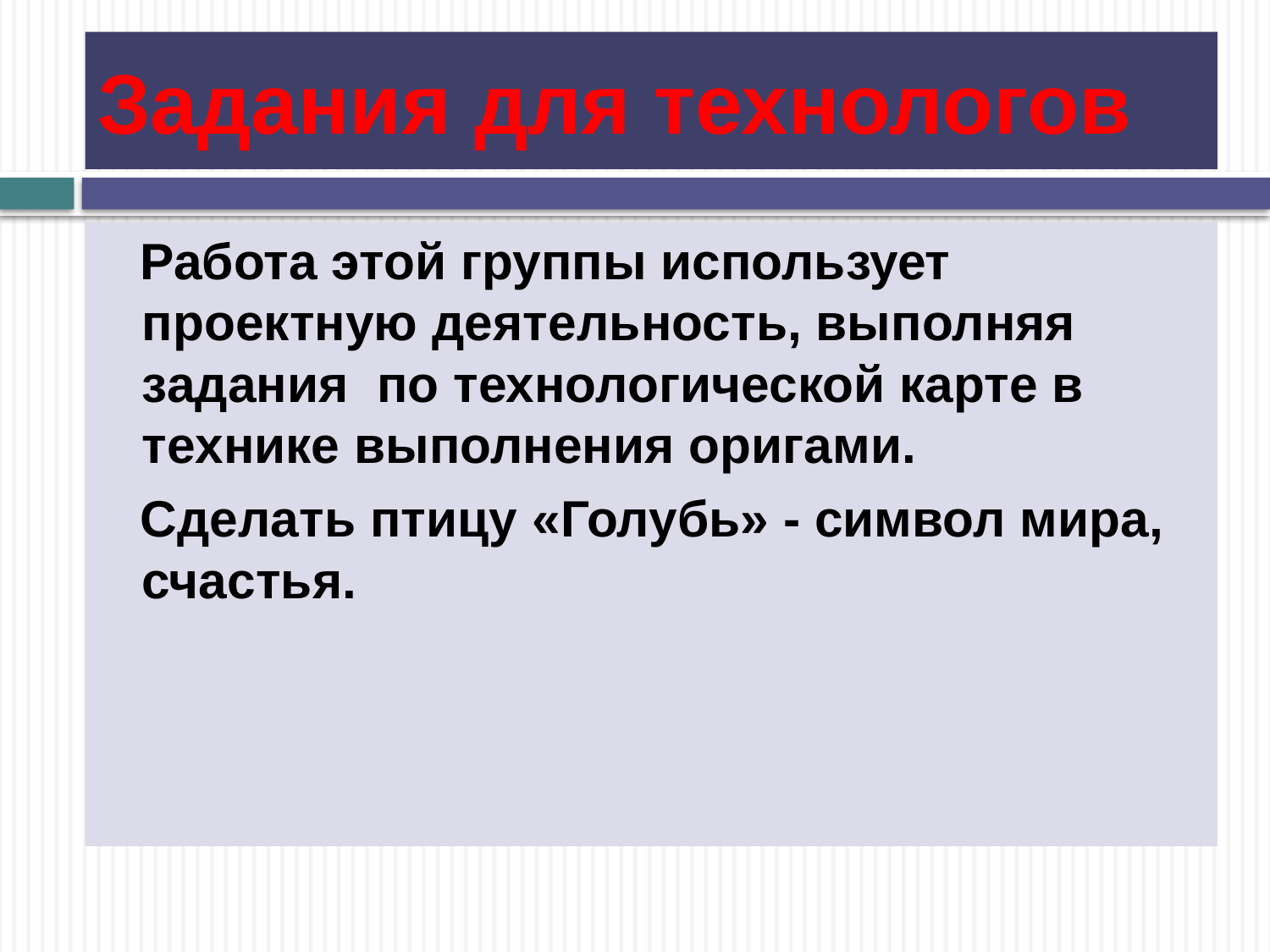

# Задания для технологов
   Работа этой группы использует проектную деятельность, выполняя задания  по технологической карте в технике выполнения оригами.
   Сделать птицу «Голубь» - символ мира, счастья.